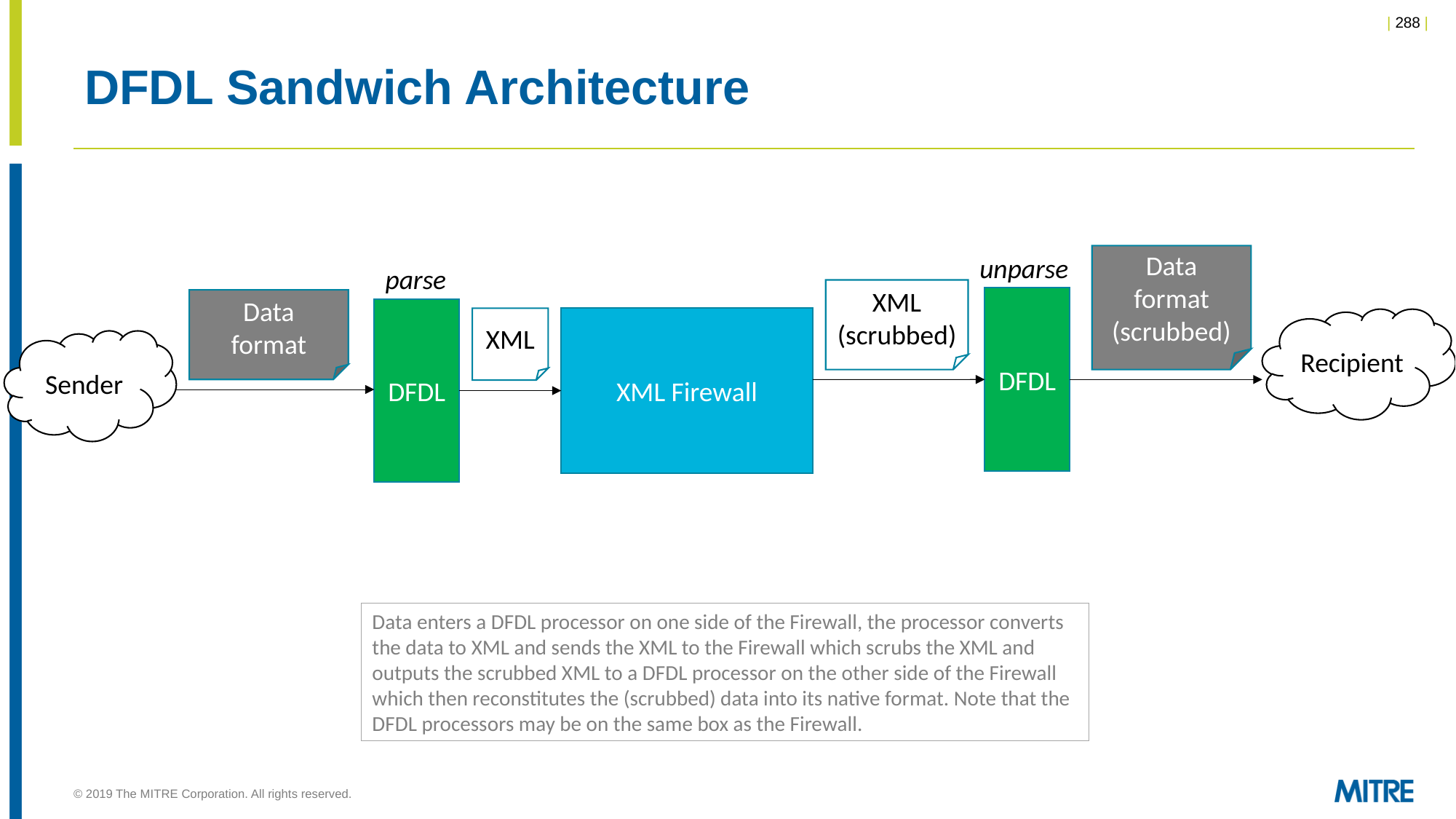

# DFDL Sandwich Architecture
unparse
Data
format
(scrubbed)
parse
XML
(scrubbed)
DFDL
Data
format
DFDL
XML
XML Firewall
Recipient
Sender
Data enters a DFDL processor on one side of the Firewall, the processor converts the data to XML and sends the XML to the Firewall which scrubs the XML and outputs the scrubbed XML to a DFDL processor on the other side of the Firewall which then reconstitutes the (scrubbed) data into its native format. Note that the DFDL processors may be on the same box as the Firewall.
© 2019 The MITRE Corporation. All rights reserved.